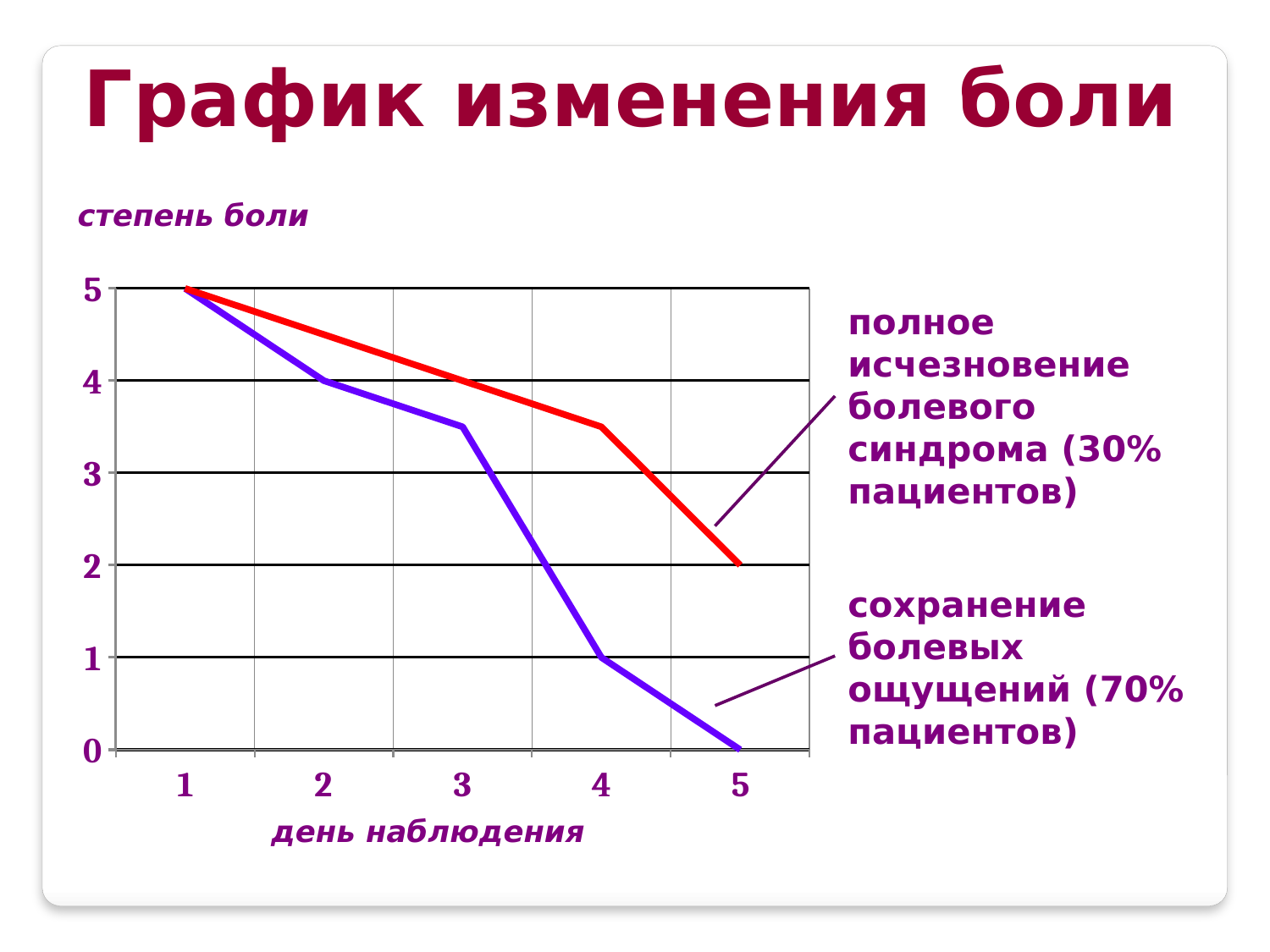

График изменения боли
степень боли

### Chart

| Category | 30% | 70% |
|---|---|---|
| 1 | 5.0 | 5.0 |
| 2 | 4.0 | 4.5 |
| 3 | 3.5 | 4.0 |
| 4 | 1.0 | 3.5 |
| 5 | 0.0 | 2.0 |
полное исчезновение болевого синдрома (30% пациентов)
сохранение болевых ощущений (70% пациентов)
день наблюдения